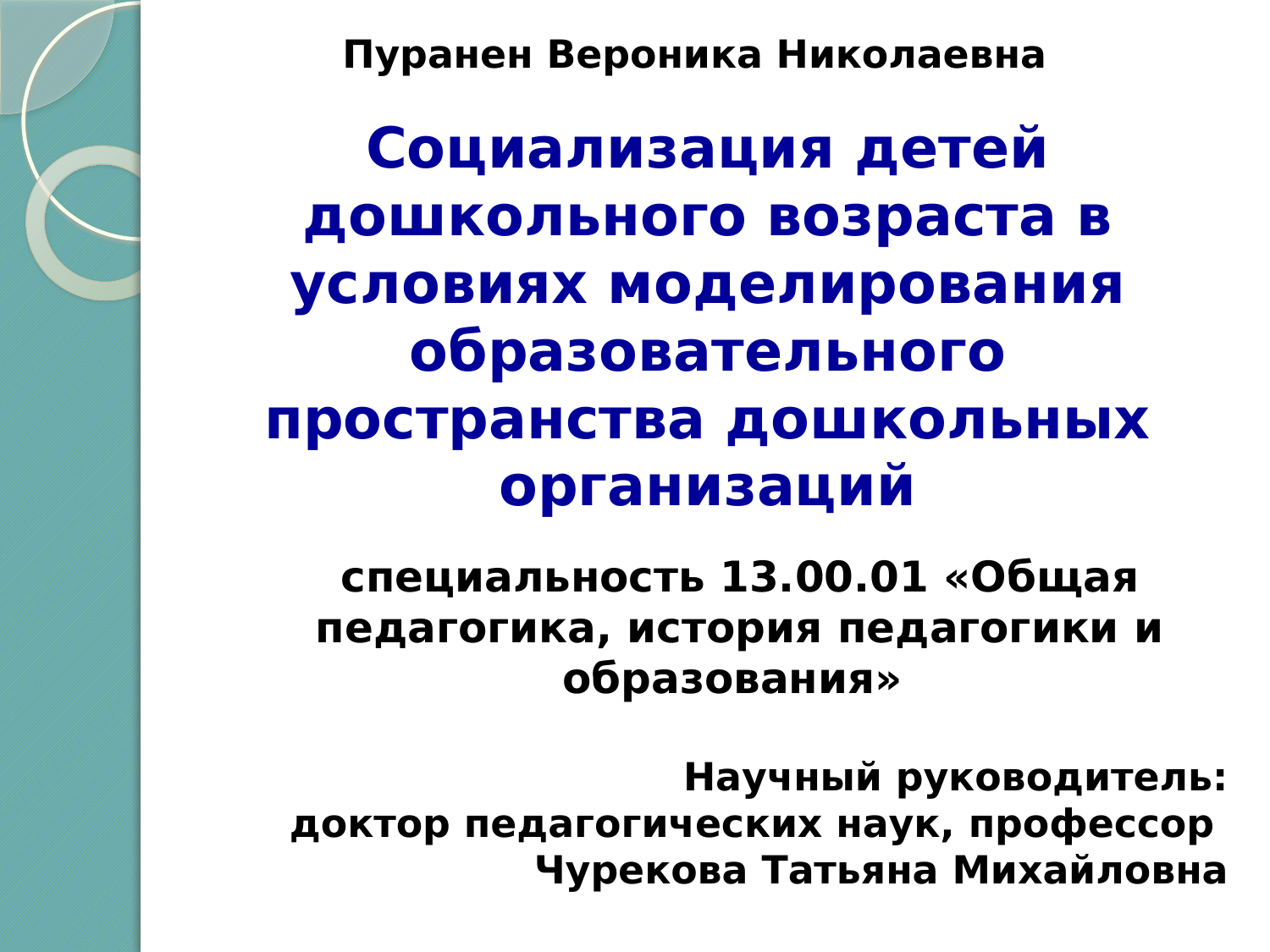

Пуранен Вероника Николаевна

# Социализация детей дошкольного возраста в условиях моделирования образовательного пространства дошкольных организаций
специальность 13.00.01 «Общая педагогика, история педагогики и образования»
­­­­­­­­­­­­­­­­­­­­­­­Научный руководитель:
доктор педагогических наук, профессор
Чурекова Татьяна Михайловна